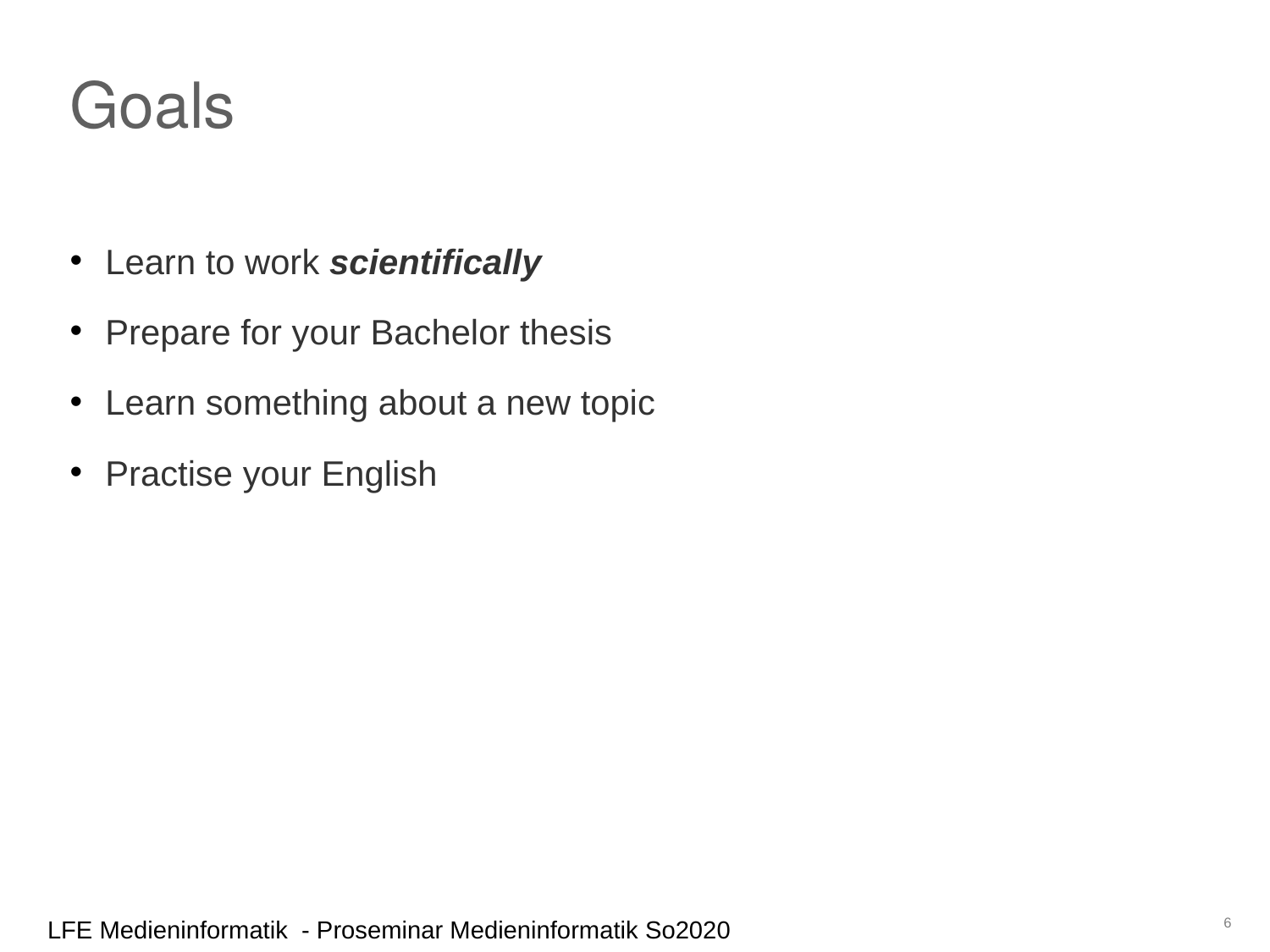

Goals
Learn to work scientifically
Prepare for your Bachelor thesis
Learn something about a new topic
Practise your English
6